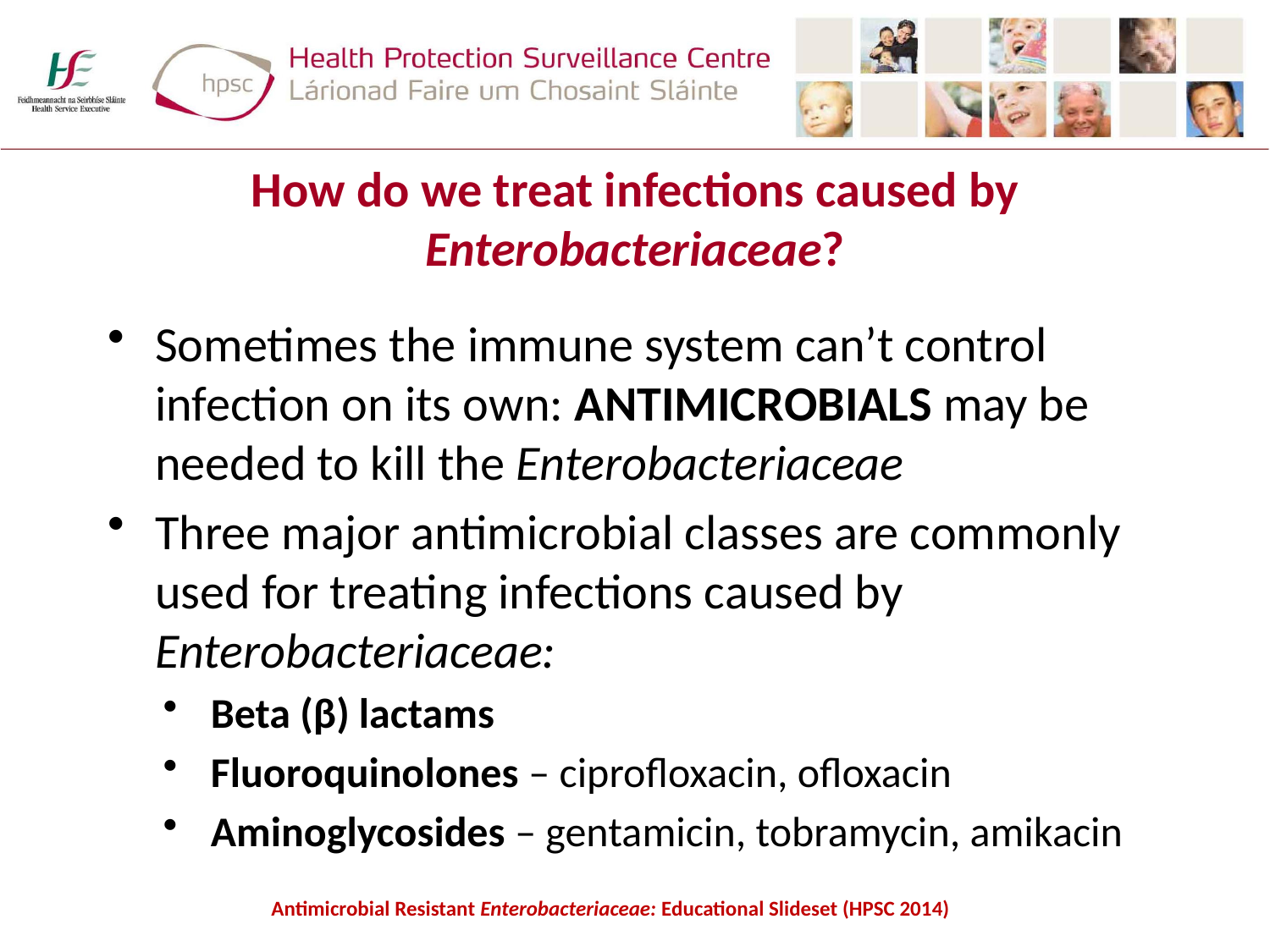

# How do we treat infections caused by Enterobacteriaceae?
Sometimes the immune system can’t control infection on its own: ANTIMICROBIALS may be needed to kill the Enterobacteriaceae
Three major antimicrobial classes are commonly used for treating infections caused by Enterobacteriaceae:
Beta (β) lactams
Fluoroquinolones – ciprofloxacin, ofloxacin
Aminoglycosides – gentamicin, tobramycin, amikacin

Antimicrobial Resistant Enterobacteriaceae: Educational Slideset (HPSC 2014)